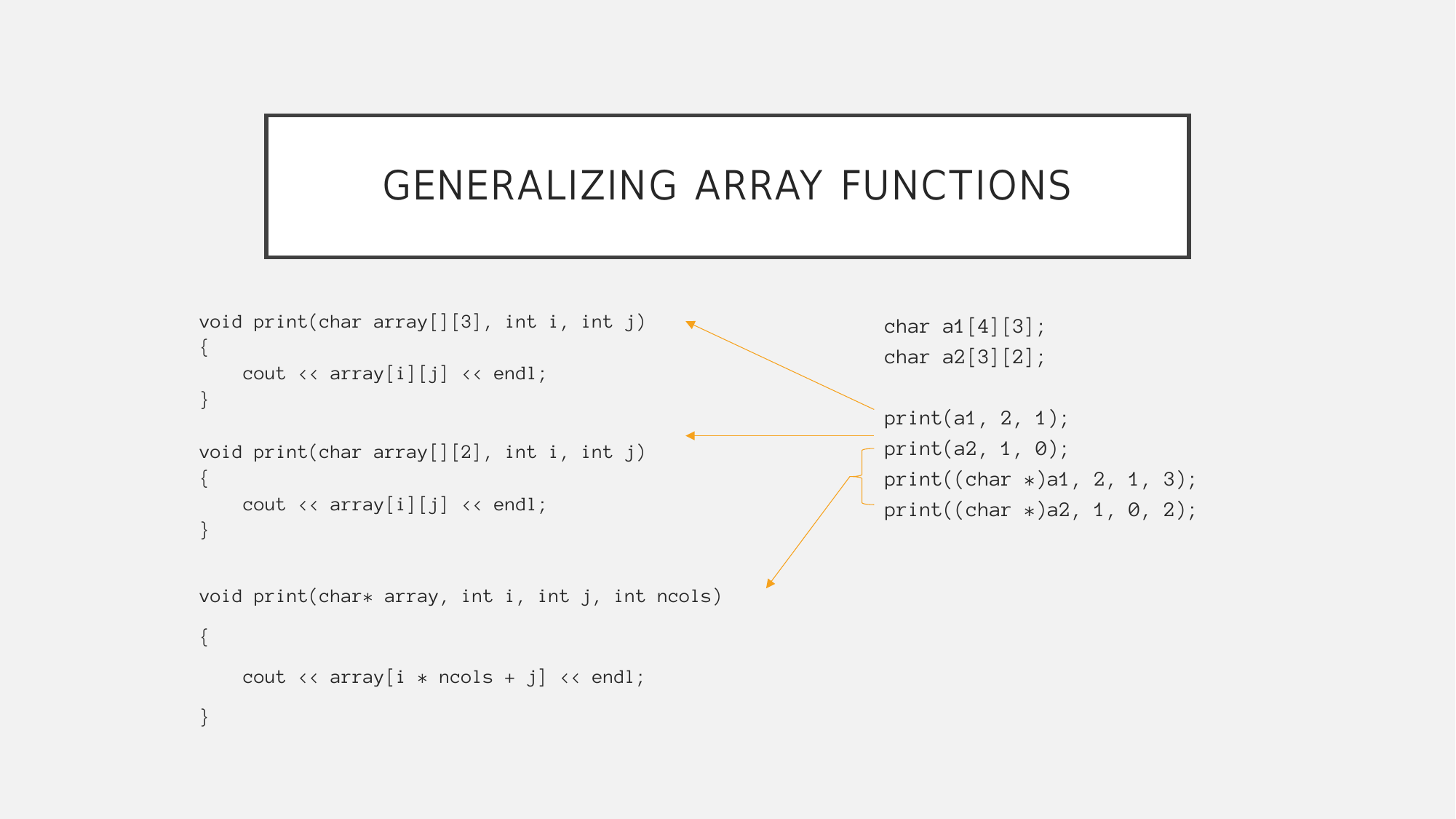

# Generalizing Array Functions
void print(char array[][3], int i, int j)
{
    cout << array[i][j] << endl;
}

void print(char array[][2], int i, int j)
{
    cout << array[i][j] << endl;
}

void print(char* array, int i, int j, int ncols)
{
    cout << array[i * ncols + j] << endl;
}
char a1[4][3];
char a2[3][2];

print(a1, 2, 1);
print(a2, 1, 0);
print((char *)a1, 2, 1, 3);
print((char *)a2, 1, 0, 2);